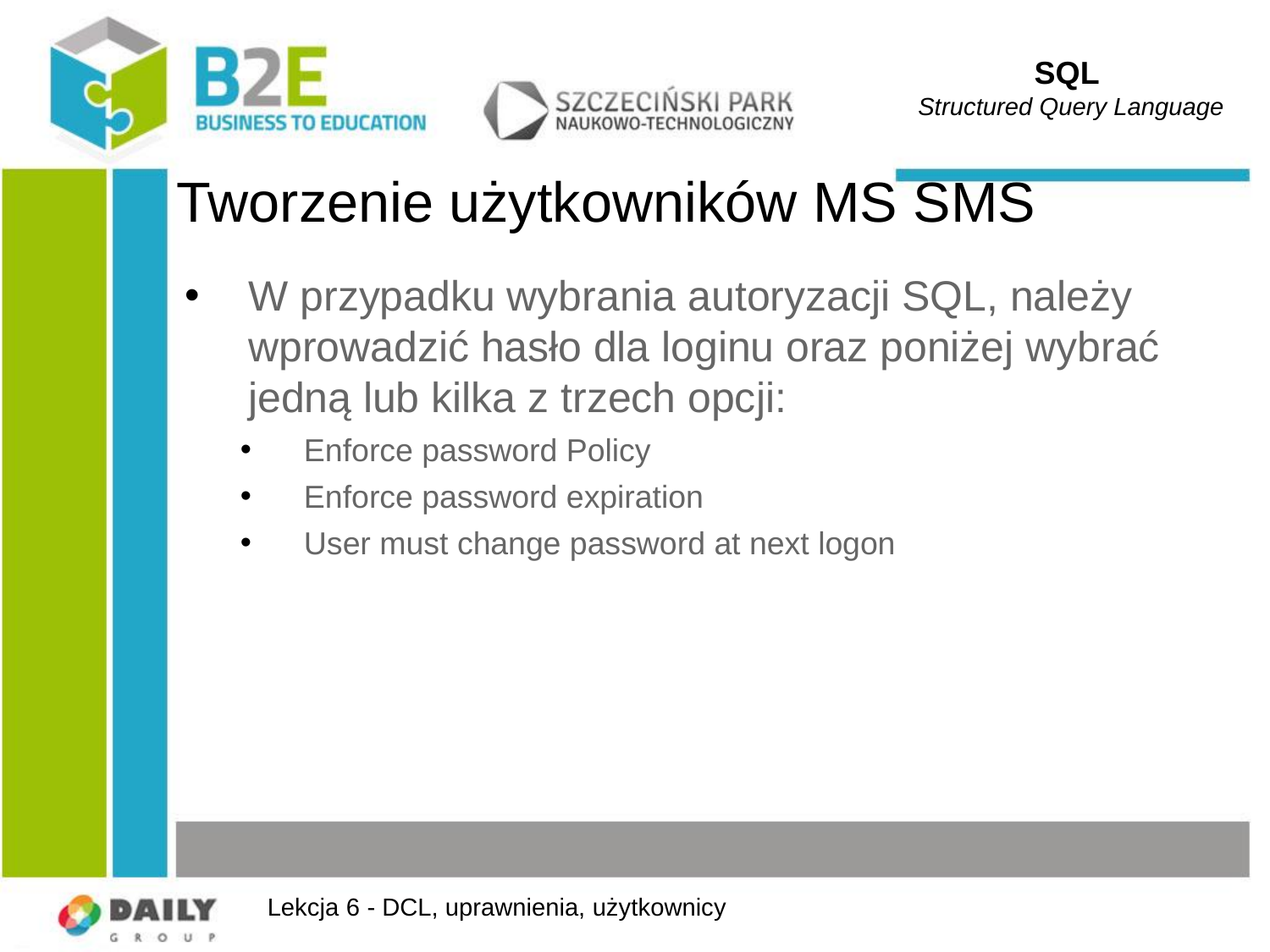

SQL
Structured Query Language
# Tworzenie użytkowników MS SMS
W przypadku wybrania autoryzacji SQL, należy wprowadzić hasło dla loginu oraz poniżej wybrać jedną lub kilka z trzech opcji:
Enforce password Policy
Enforce password expiration
User must change password at next logon

Lekcja 6 - DCL, uprawnienia, użytkownicy